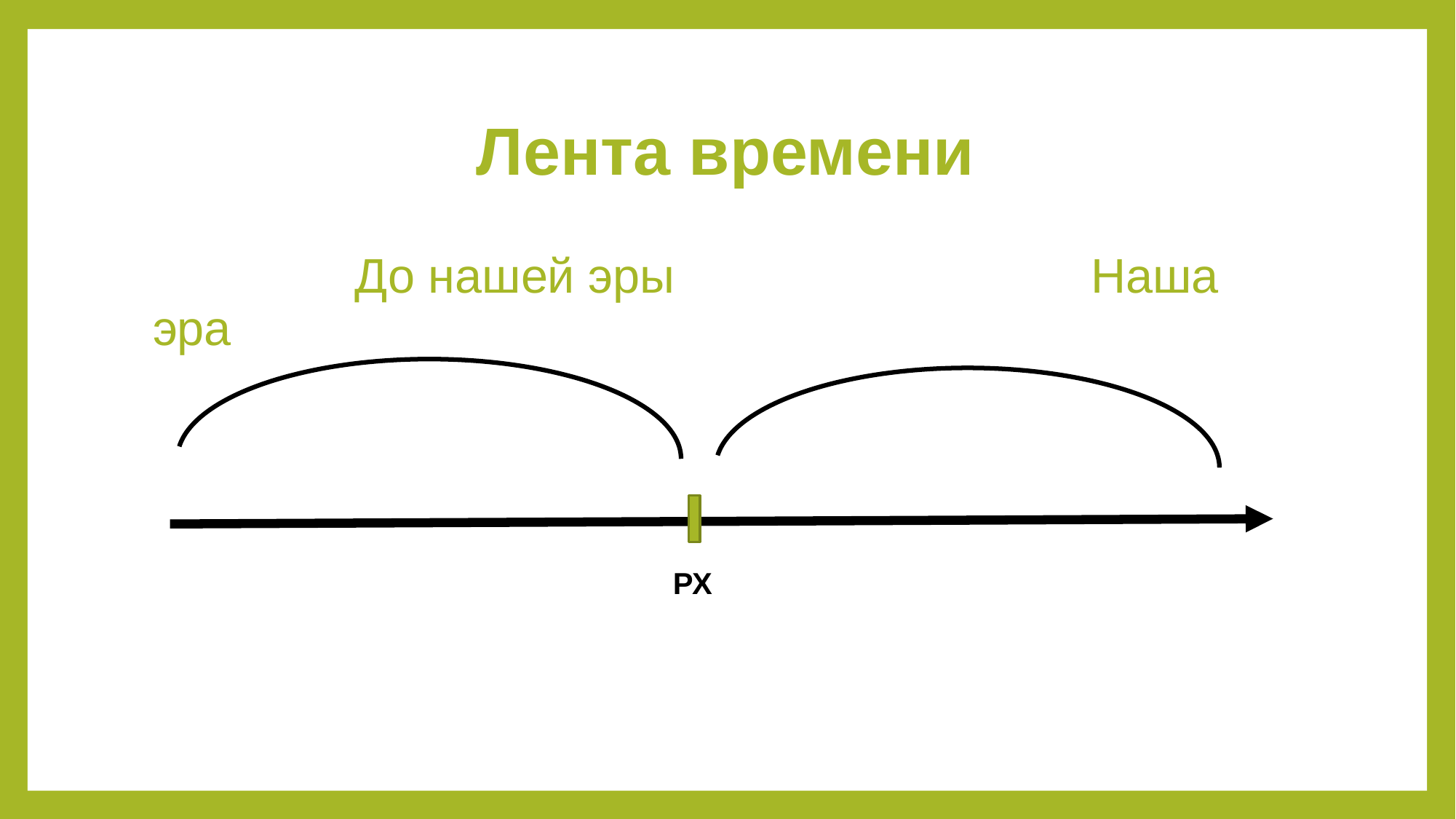

# Лента времени
               До нашей эры                               Наша эра

РХ